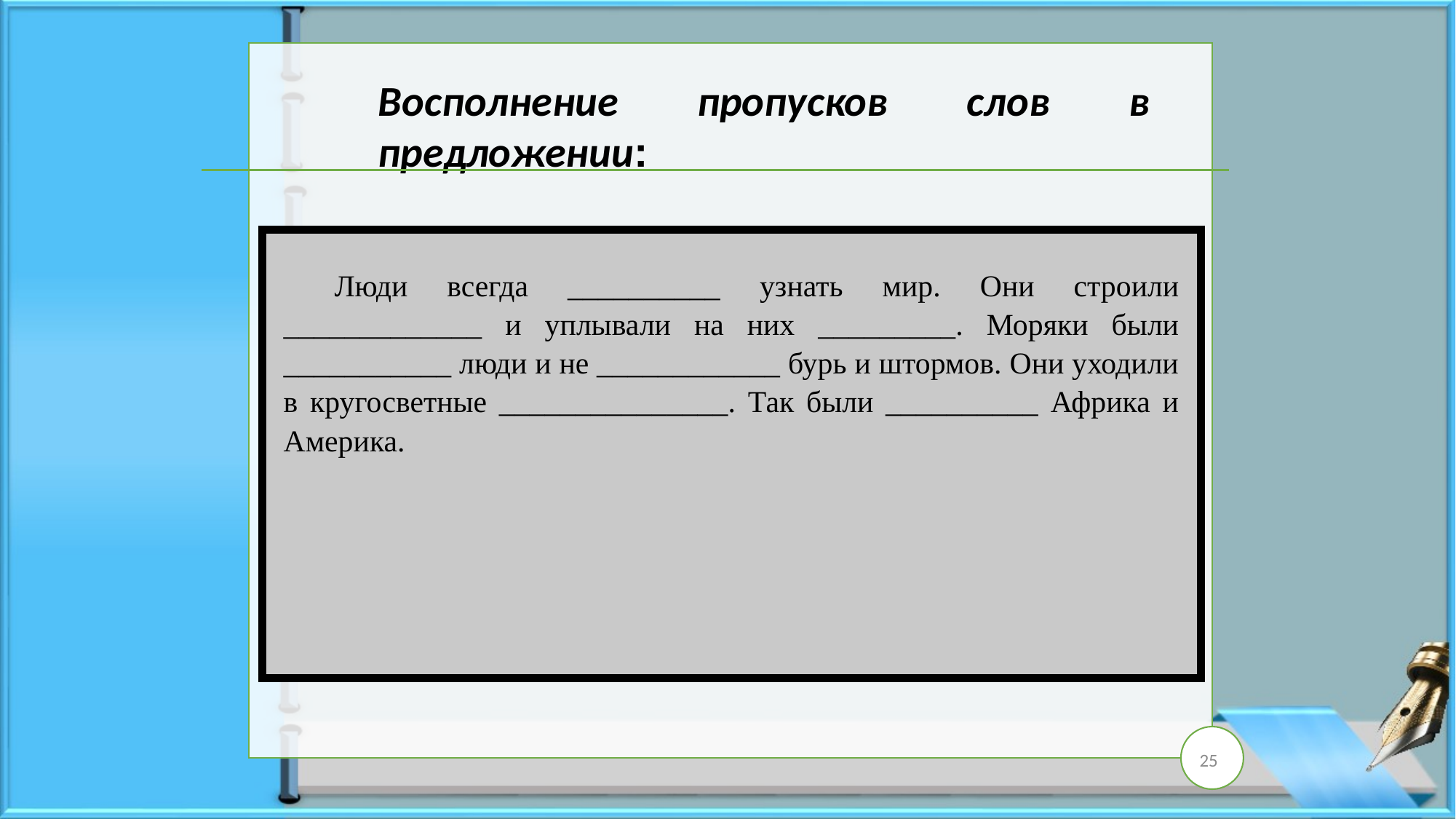

.
Восполнение пропусков слов в предложении:
| Люди всегда \_\_\_\_\_\_\_\_\_\_ узнать мир. Они строили \_\_\_\_\_\_\_\_\_\_\_\_\_ и уплывали на них \_\_\_\_\_\_\_\_\_. Моряки были \_\_\_\_\_\_\_\_\_\_\_ люди и не \_\_\_\_\_\_\_\_\_\_\_\_ бурь и штормов. Они уходили в кругосветные \_\_\_\_\_\_\_\_\_\_\_\_\_\_\_. Так были \_\_\_\_\_\_\_\_\_\_ Африка и Америка. |
| --- |

25